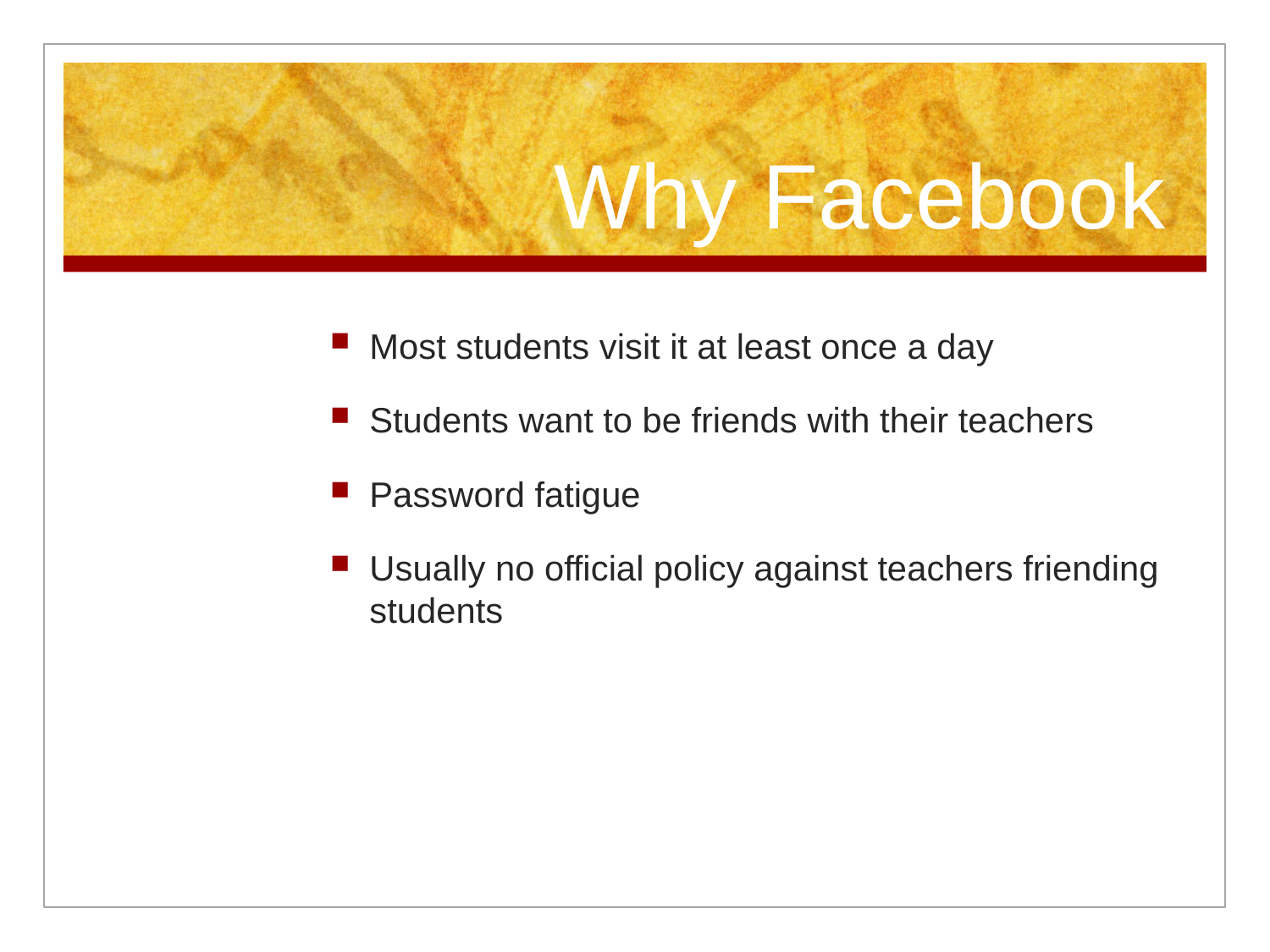

# Why Facebook
Most students visit it at least once a day
Students want to be friends with their teachers
Password fatigue
Usually no official policy against teachers friending students